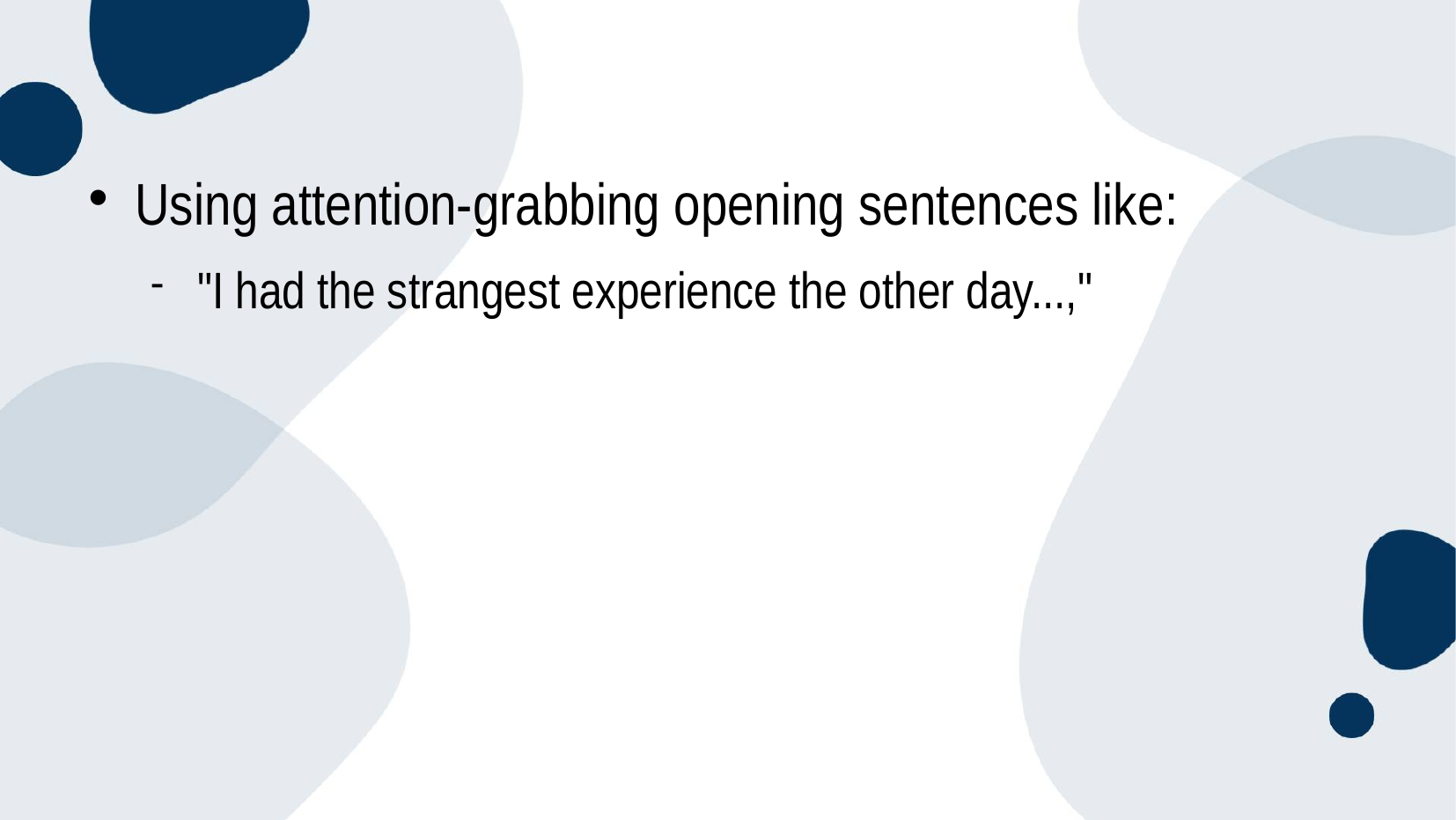

#
Using attention-grabbing opening sentences like:
"I had the strangest experience the other day...,"